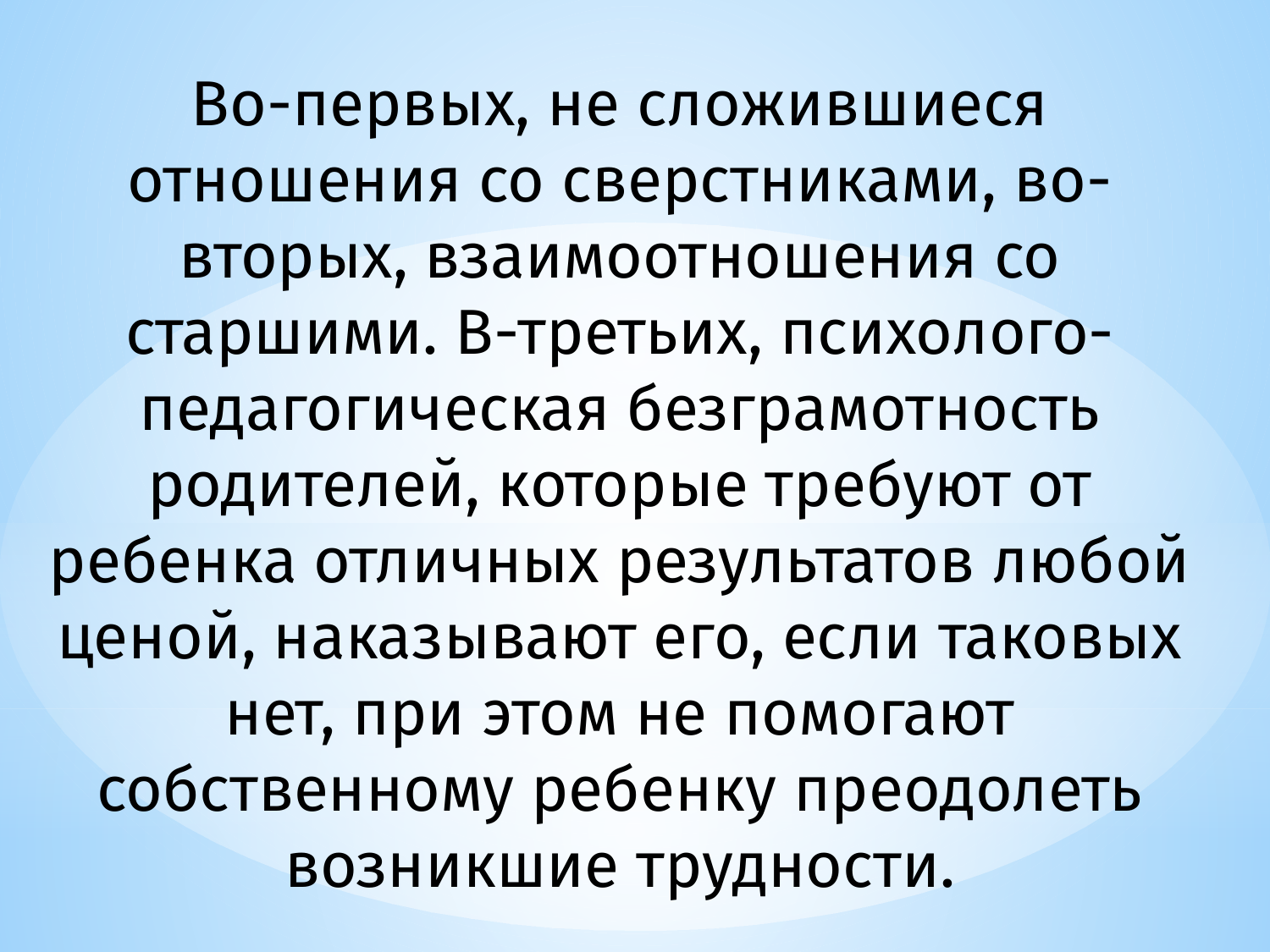

Во-первых, не сложившиеся отношения со сверстниками, во-вторых, взаимоотношения со старшими. В-третьих, психолого-педагогическая безграмотность родителей, которые требуют от ребенка отличных результатов любой ценой, наказывают его, если таковых нет, при этом не помогают собственному ребенку преодолеть возникшие трудности.